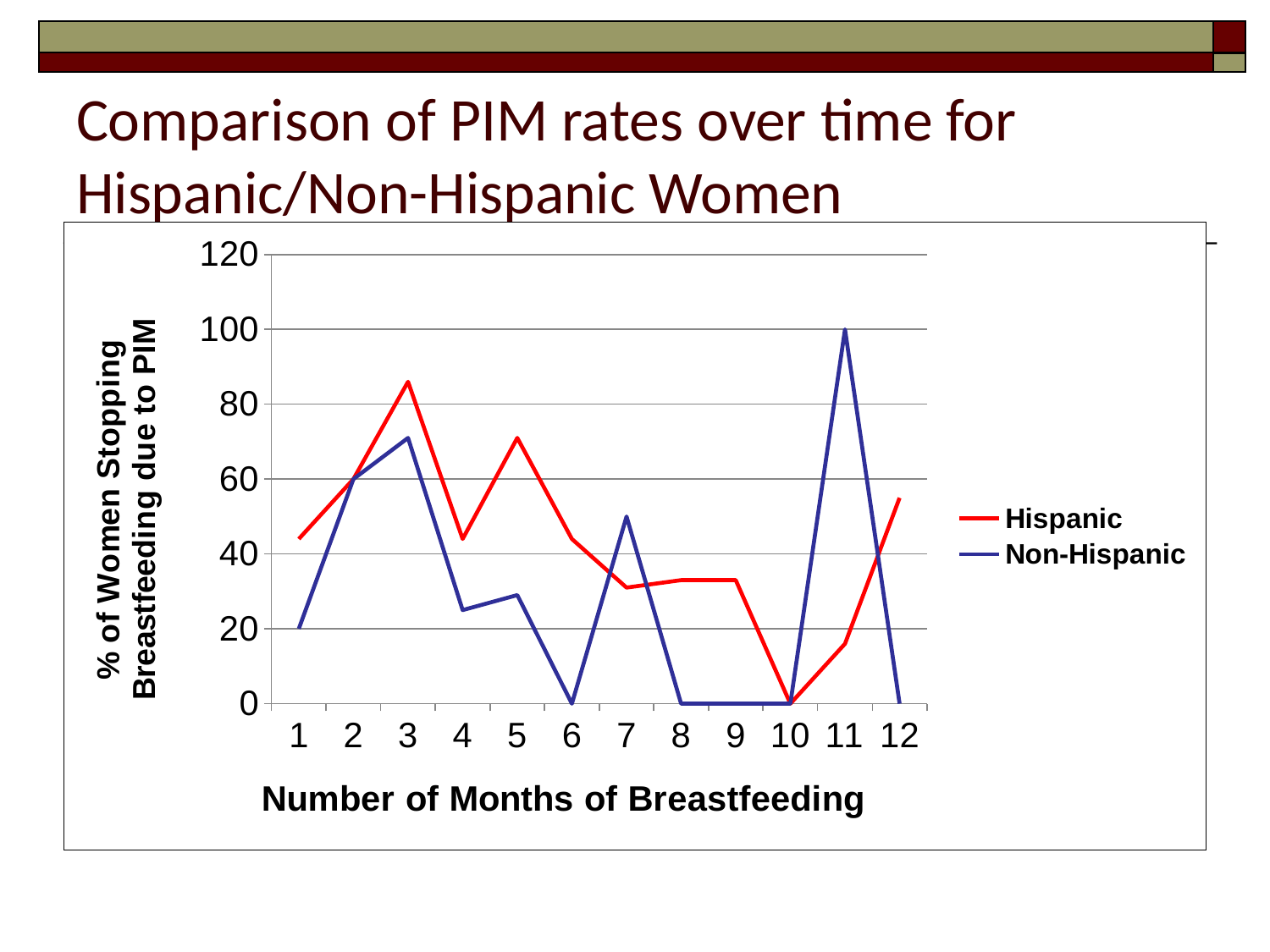

Comparison of PIM rates over time for Hispanic/Non-Hispanic Women

### Chart

| Category | Hispanic | Non-Hispanic |
|---|---|---|
| 1 | 44.0 | 20.0 |
| 2 | 60.0 | 60.0 |
| 3 | 86.0 | 71.0 |
| 4 | 44.0 | 25.0 |
| 5 | 71.0 | 29.0 |
| 6 | 44.0 | 0.0 |
| 7 | 31.0 | 50.0 |
| 8 | 33.0 | 0.0 |
| 9 | 33.0 | 0.0 |
| 10 | 0.0 | 0.0 |
| 11 | 16.0 | 100.0 |
| 12 | 55.0 | 0.0 |